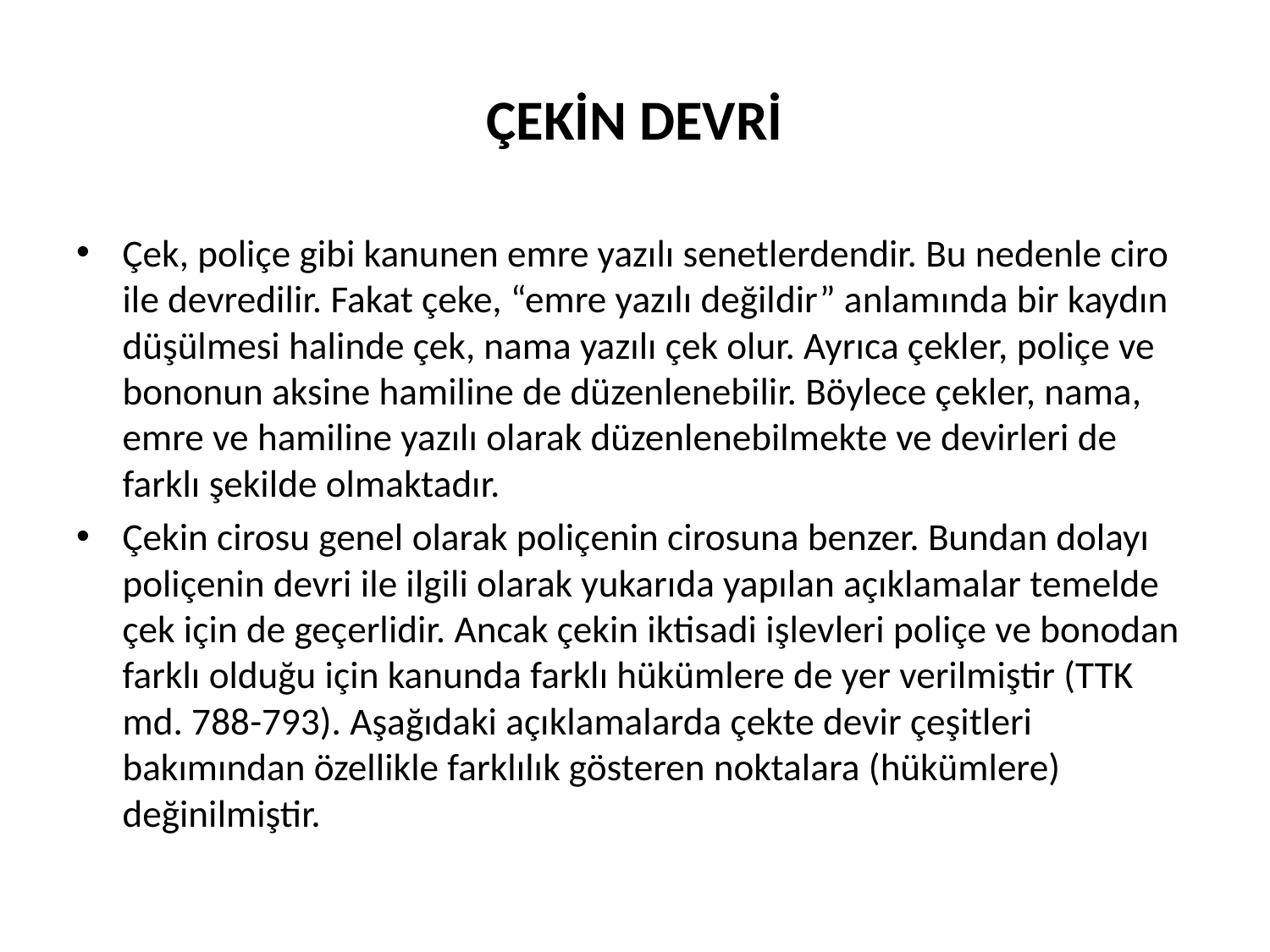

# ÇEKİN DEVRİ
Çek, poliçe gibi kanunen emre yazılı senetlerdendir. Bu nedenle ciro ile devredilir. Fakat çeke, “emre yazılı değildir” anlamında bir kaydın düşülmesi halinde çek, nama yazılı çek olur. Ayrıca çekler, poliçe ve bononun aksine hamiline de düzenlenebilir. Böylece çekler, nama, emre ve hamiline yazılı olarak düzenlenebilmekte ve devirleri de farklı şekilde olmaktadır.
Çekin cirosu genel olarak poliçenin cirosuna benzer. Bundan dolayı poliçenin devri ile ilgili olarak yukarıda yapılan açıklamalar temelde çek için de geçerlidir. Ancak çekin iktisadi işlevleri poliçe ve bonodan farklı olduğu için kanunda farklı hükümlere de yer verilmiştir (TTK md. 788-793). Aşağıdaki açıklamalarda çekte devir çeşitleri bakımından özellikle farklılık gösteren noktalara (hükümlere) değinilmiştir.